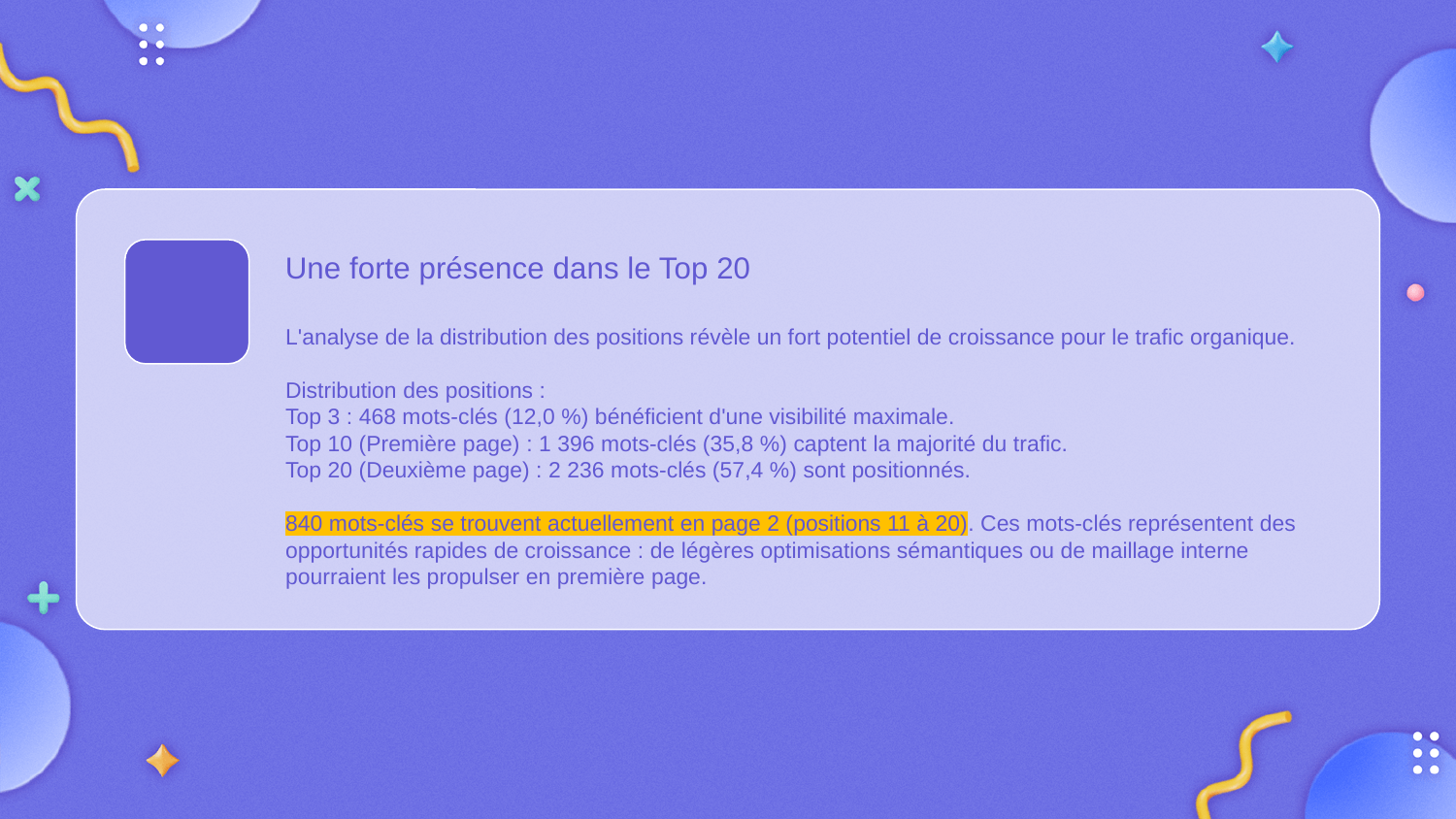

Une forte présence dans le Top 20

L'analyse de la distribution des positions révèle un fort potentiel de croissance pour le trafic organique.

Distribution des positions :
Top 3 : 468 mots-clés (12,0 %) bénéficient d'une visibilité maximale.
Top 10 (Première page) : 1 396 mots-clés (35,8 %) captent la majorité du trafic.
Top 20 (Deuxième page) : 2 236 mots-clés (57,4 %) sont positionnés.

840 mots-clés se trouvent actuellement en page 2 (positions 11 à 20). Ces mots-clés représentent des opportunités rapides de croissance : de légères optimisations sémantiques ou de maillage interne pourraient les propulser en première page.